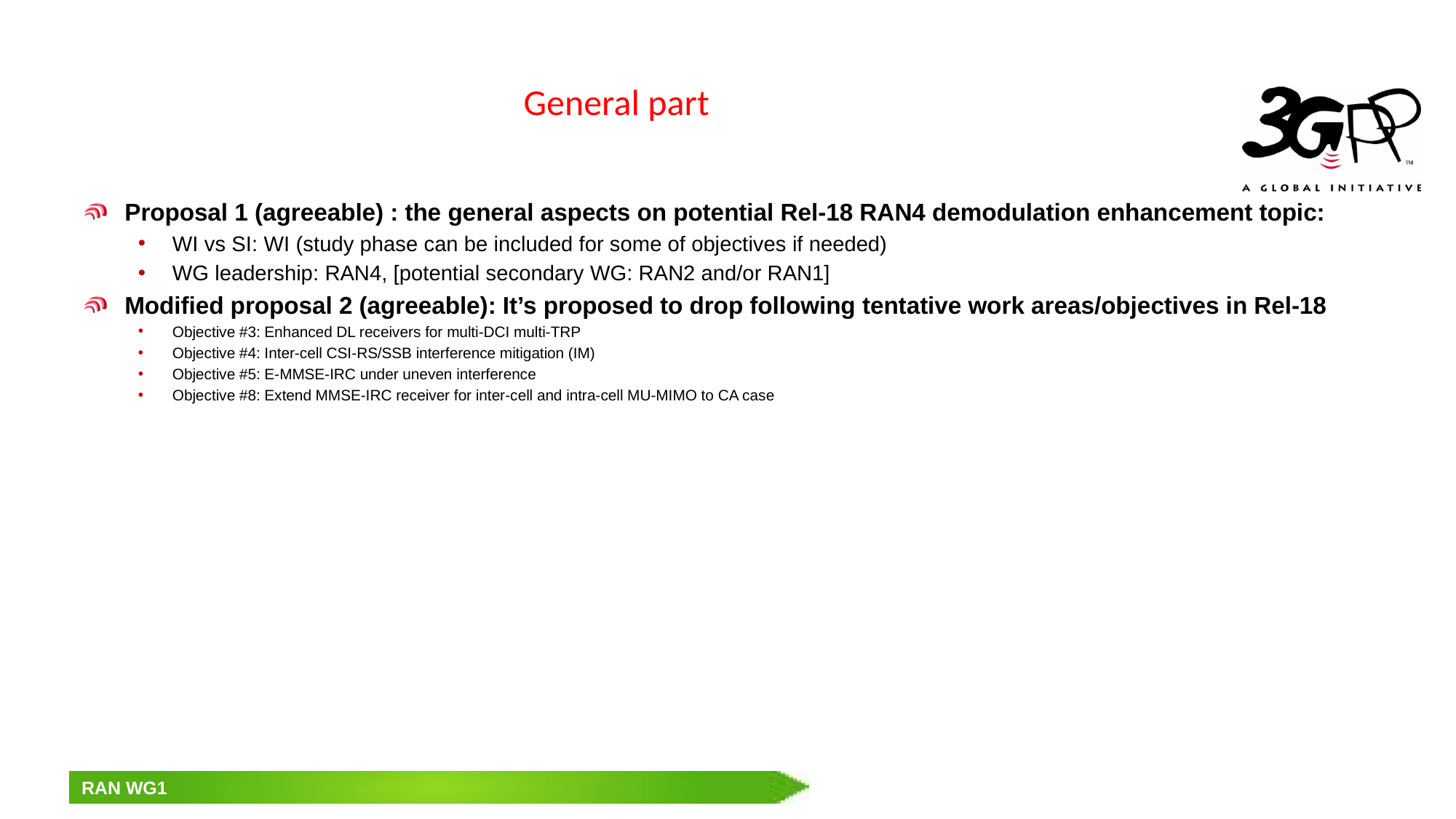

# General part
Proposal 1 (agreeable) : the general aspects on potential Rel-18 RAN4 demodulation enhancement topic:
WI vs SI: WI (study phase can be included for some of objectives if needed)
WG leadership: RAN4, [potential secondary WG: RAN2 and/or RAN1]
Modified proposal 2 (agreeable): It’s proposed to drop following tentative work areas/objectives in Rel-18
Objective #3: Enhanced DL receivers for multi-DCI multi-TRP
Objective #4: Inter-cell CSI-RS/SSB interference mitigation (IM)
Objective #5: E-MMSE-IRC under uneven interference
Objective #8: Extend MMSE-IRC receiver for inter-cell and intra-cell MU-MIMO to CA case